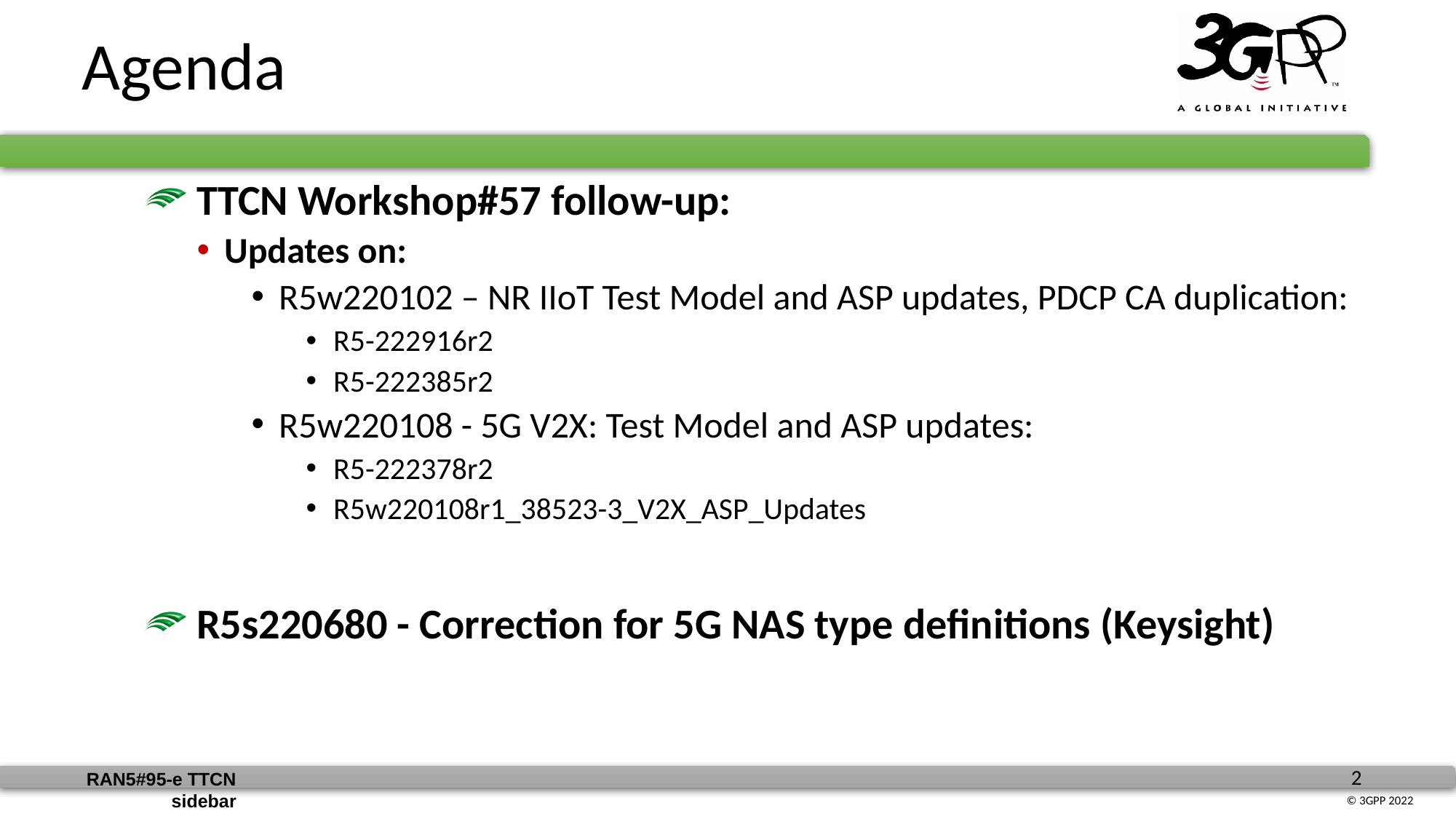

Agenda
 TTCN Workshop#57 follow-up:
Updates on:
R5w220102 – NR IIoT Test Model and ASP updates, PDCP CA duplication:
R5-222916r2
R5-222385r2
R5w220108 - 5G V2X: Test Model and ASP updates:
R5-222378r2
R5w220108r1_38523-3_V2X_ASP_Updates

 R5s220680 - Correction for 5G NAS type definitions (Keysight)